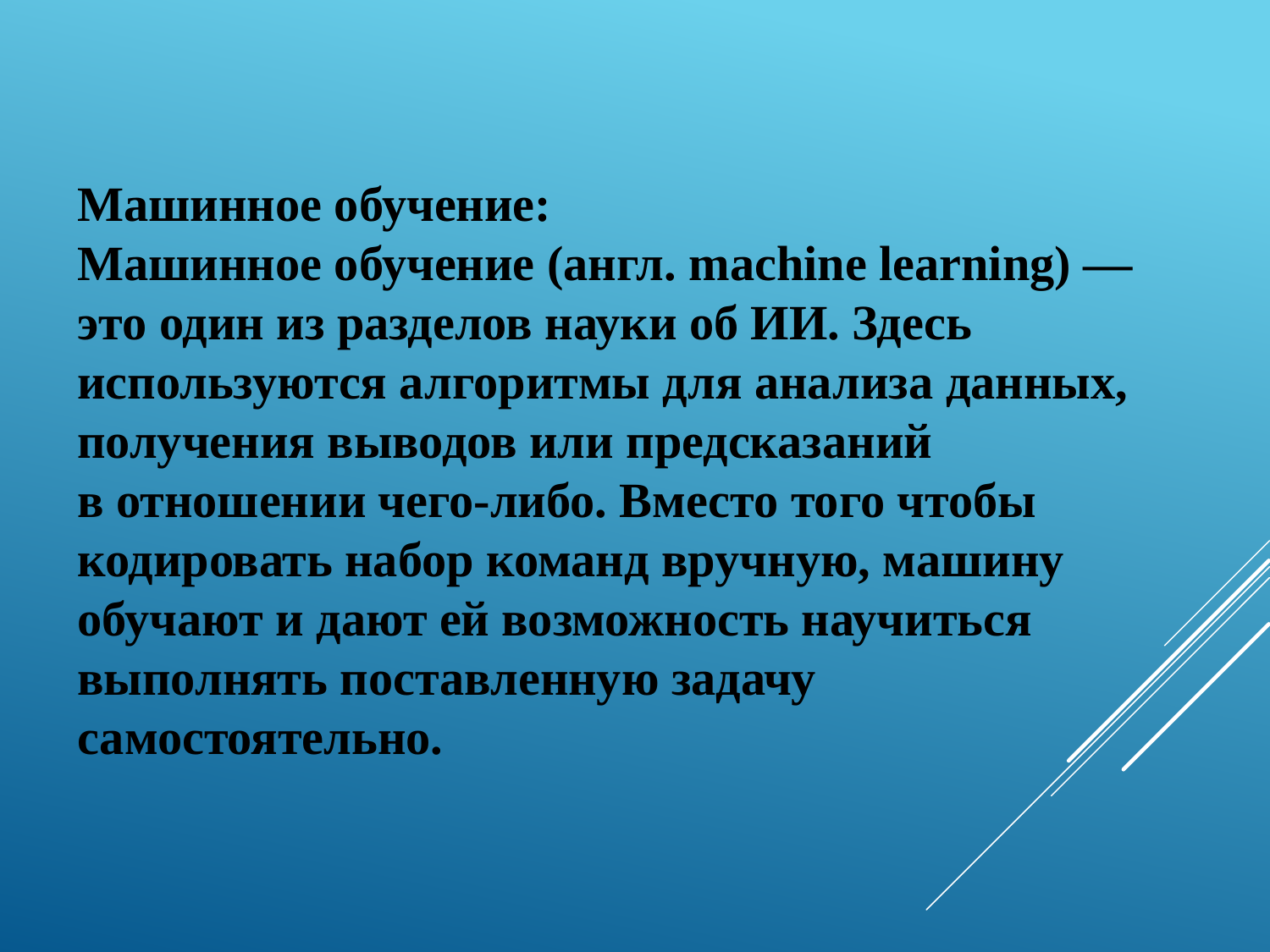

Машинное обучение:
Машинное обучение (англ. machine learning) — это один из разделов науки об ИИ. Здесь используются алгоритмы для анализа данных, получения выводов или предсказаний в отношении чего-либо. Вместо того чтобы кодировать набор команд вручную, машину обучают и дают ей возможность научиться выполнять поставленную задачу самостоятельно.